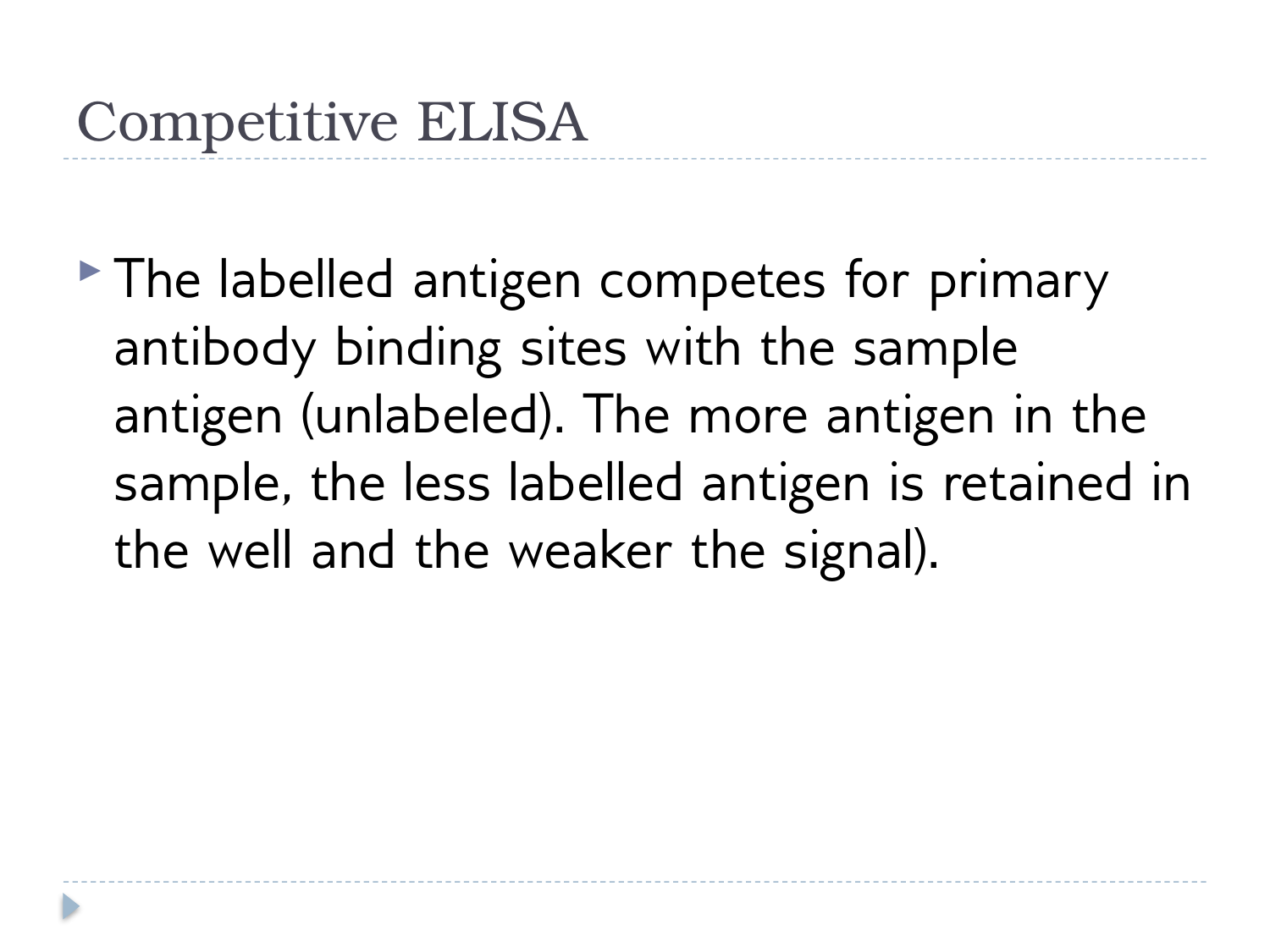

# Competitive ELISA

The labelled antigen competes for primary antibody binding sites with the sample antigen (unlabeled). The more antigen in the sample, the less labelled antigen is retained in the well and the weaker the signal).